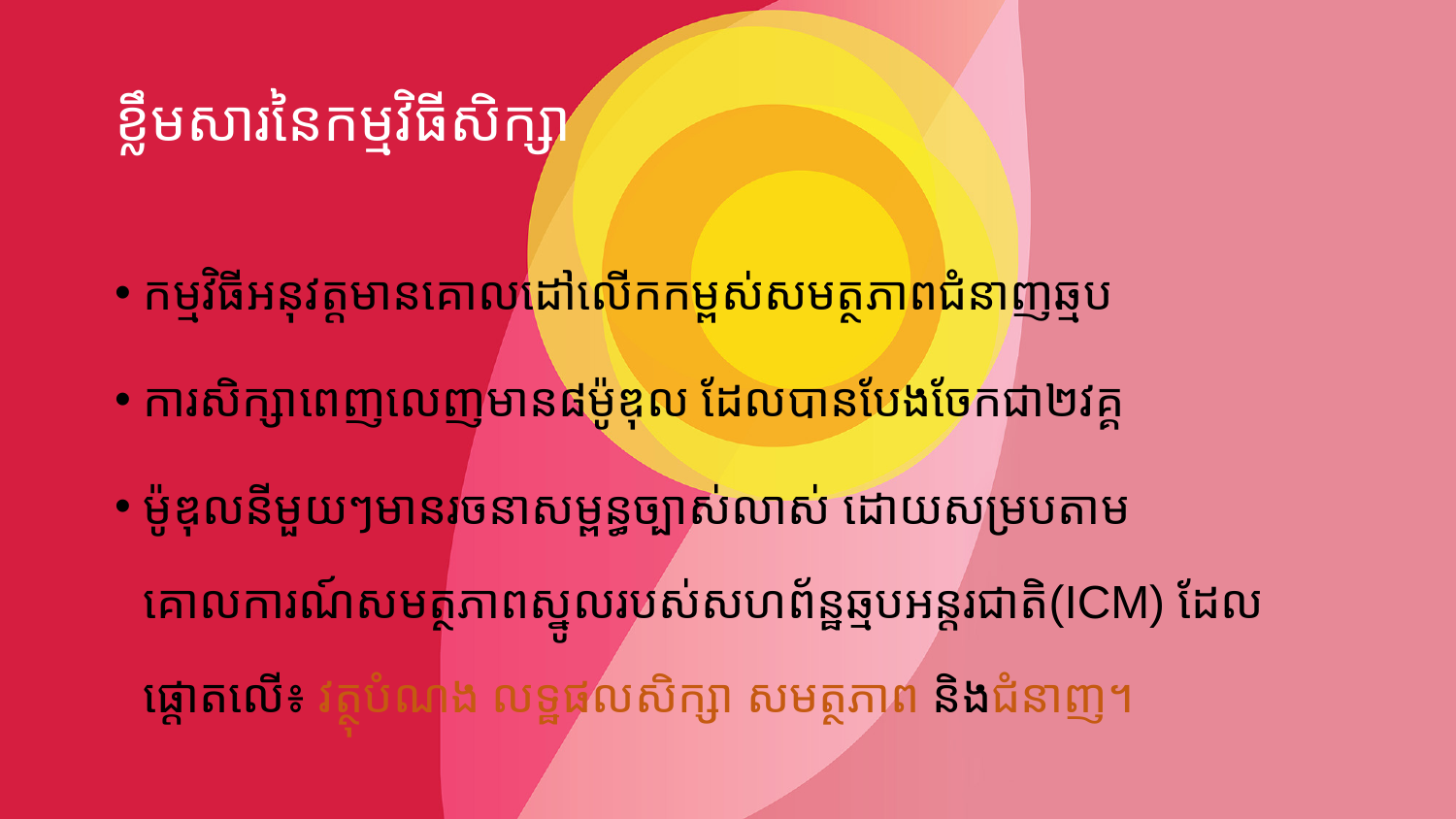

# ខ្លឹមសារនៃកម្មវិធីសិក្សា
កម្មវិធីអនុវត្តមានគោលដៅលើកកម្ពស់សមត្ថភាពជំនាញឆ្មប
ការសិក្សាពេញលេញមាន៨ម៉ូឌុល ដែលបានបែងចែកជា២វគ្គ
ម៉ូឌុលនីមួយៗមានរចនាសម្ពន្ធច្បាស់លាស់ ដោយសម្របតាមគោលការណ៍សមត្ថភាពស្នូលរបស់សហព័ន្ឋឆ្មបអន្តរជាតិ(ICM) ដែលផ្តោតលើ៖ វត្ថុបំណង លទ្ឋផលសិក្សា សមត្ថភាព និងជំនាញ។